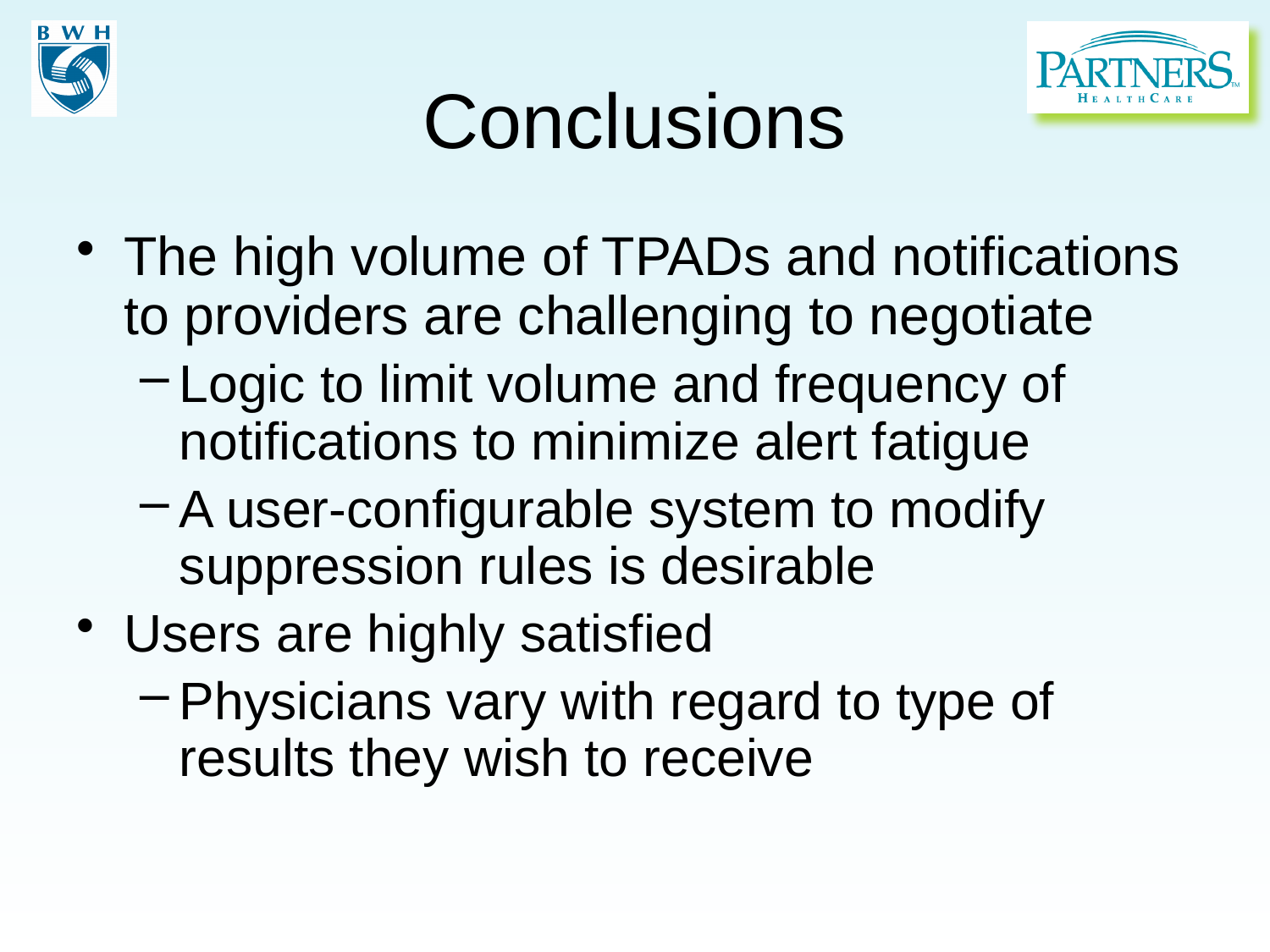

# Conclusions
The high volume of TPADs and notifications to providers are challenging to negotiate
Logic to limit volume and frequency of notifications to minimize alert fatigue
A user-configurable system to modify suppression rules is desirable
Users are highly satisfied
Physicians vary with regard to type of results they wish to receive